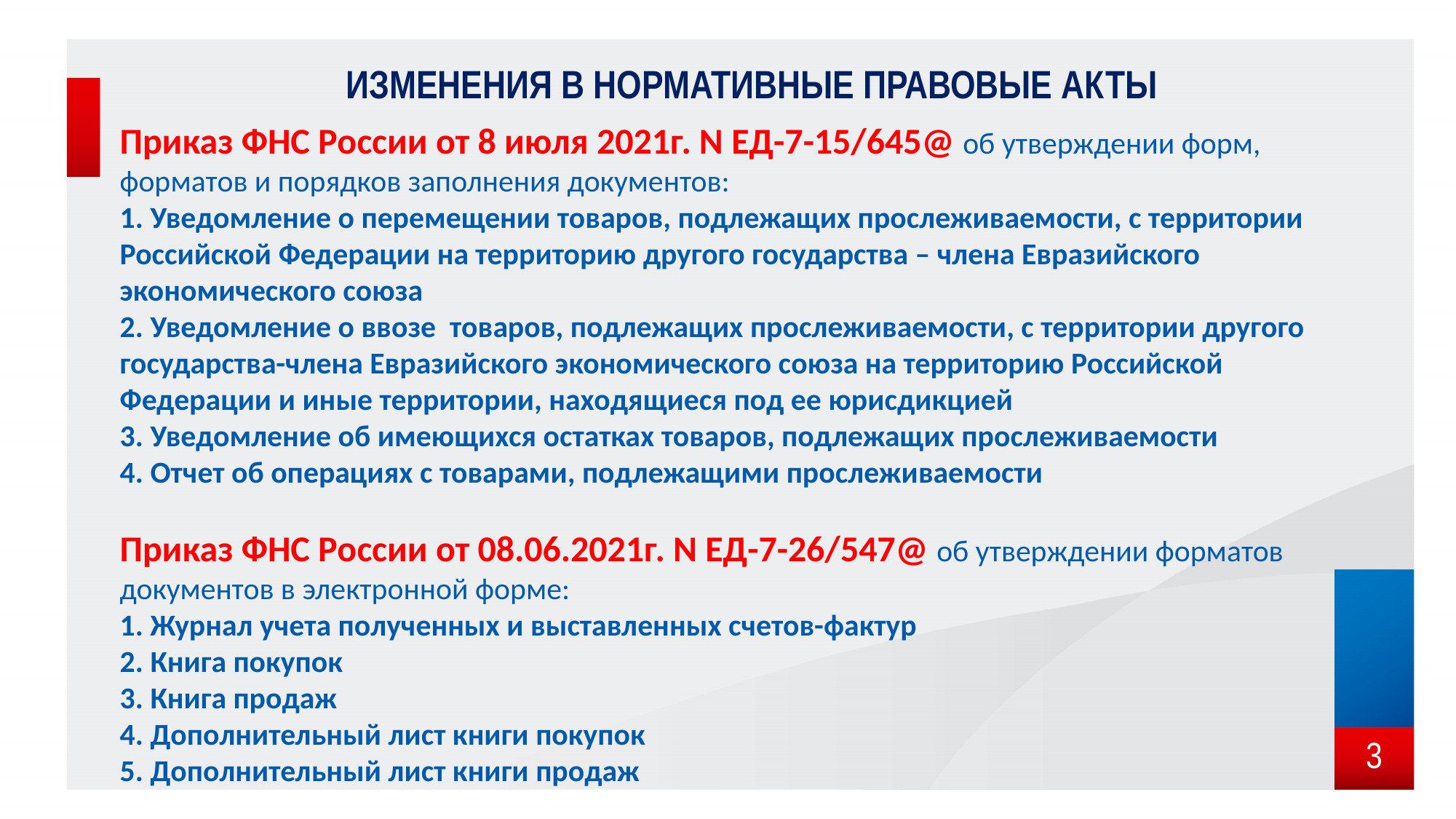

# ИЗМЕНЕНИЯ В НОРМАТИВНЫЕ ПРАВОВЫЕ АКТЫ
Приказ ФНС России от 8 июля 2021г. N ЕД-7-15/645@ об утверждении форм, форматов и порядков заполнения документов:
1. Уведомление о перемещении товаров, подлежащих прослеживаемости, с территории Российской Федерации на территорию другого государства – члена Евразийского экономического союза
2. Уведомление о ввозе  товаров, подлежащих прослеживаемости, с территории другого государства-члена Евразийского экономического союза на территорию Российской Федерации и иные территории, находящиеся под ее юрисдикцией
3. Уведомление об имеющихся остатках товаров, подлежащих прослеживаемости
4. Отчет об операциях с товарами, подлежащими прослеживаемости

Приказ ФНС России от 08.06.2021г. N ЕД-7-26/547@ об утверждении форматов документов в электронной форме:
1. Журнал учета полученных и выставленных счетов-фактур
2. Книга покупок
3. Книга продаж
4. Дополнительный лист книги покупок
5. Дополнительный лист книги продаж
3